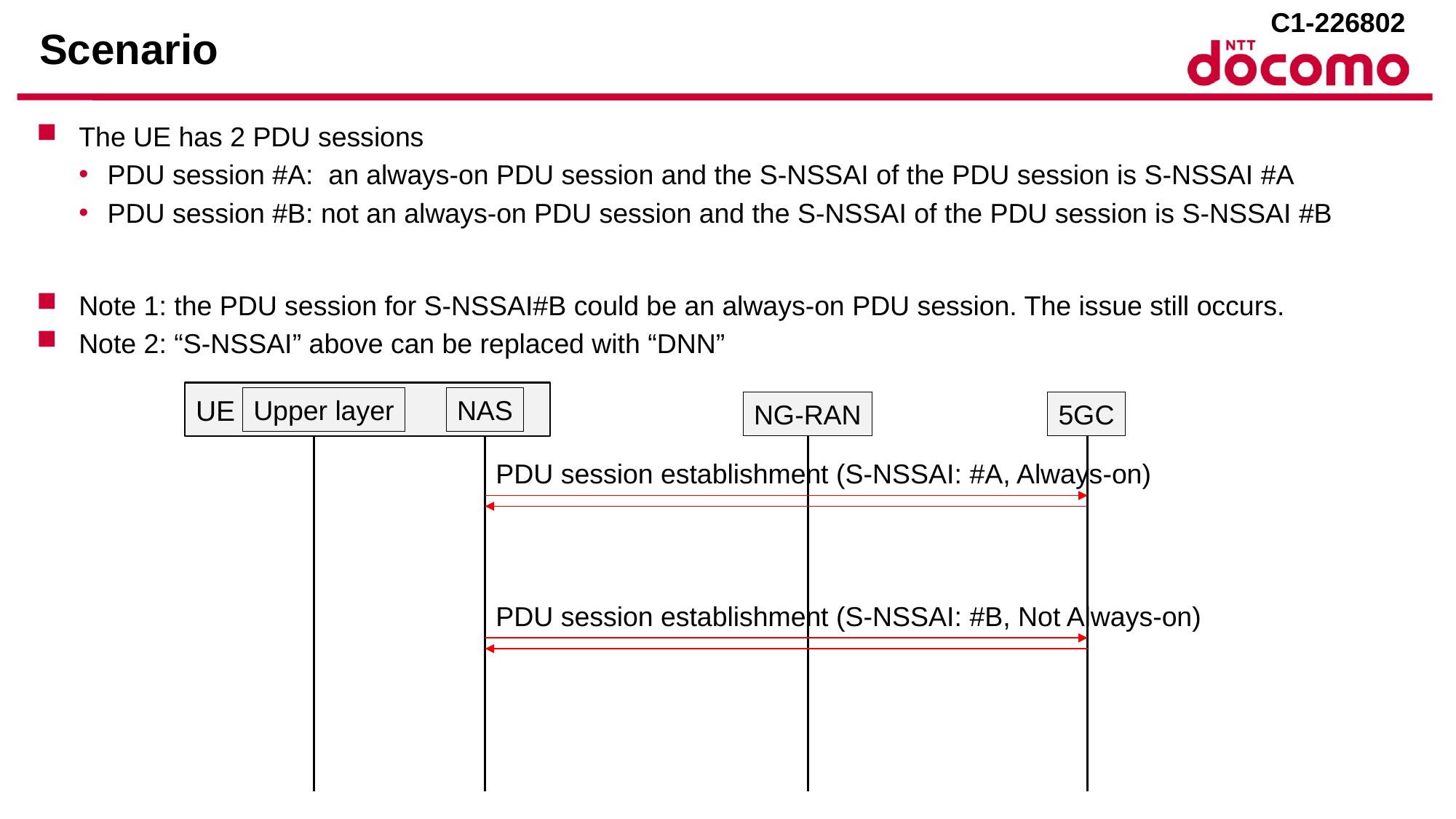

# Scenario
The UE has 2 PDU sessions
PDU session #A:  an always-on PDU session and the S-NSSAI of the PDU session is S-NSSAI #A
PDU session #B: not an always-on PDU session and the S-NSSAI of the PDU session is S-NSSAI #B

Note 1: the PDU session for S-NSSAI#B could be an always-on PDU session. The issue still occurs.
Note 2: “S-NSSAI” above can be replaced with “DNN”
UE
Upper layer
NAS
NG-RAN
5GC
PDU session establishment (S-NSSAI: #A, Always-on)
PDU session establishment (S-NSSAI: #B, Not Always-on)